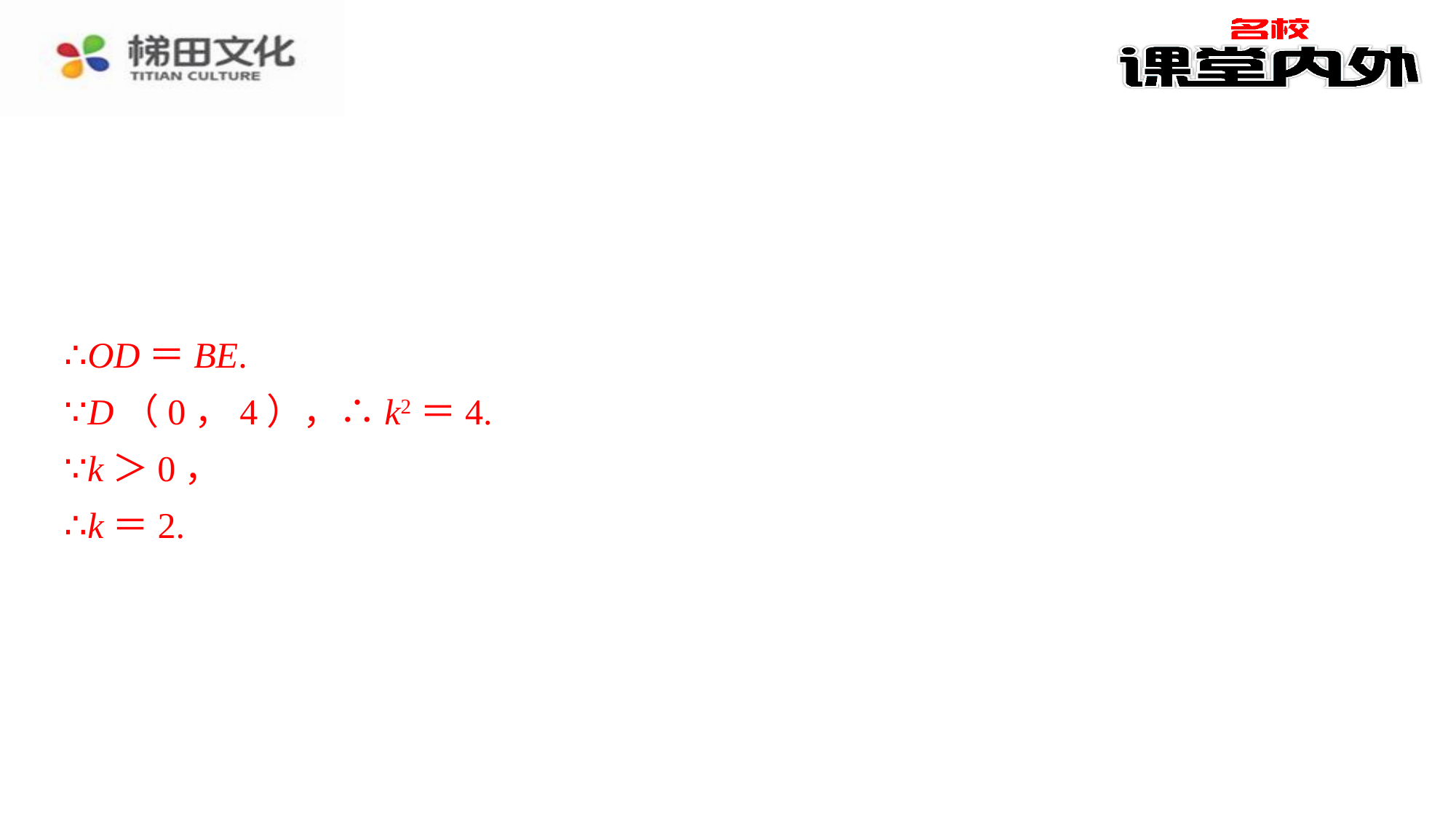

∴OD＝BE.
∴OD＝BE.⁠
∵D（0，4），∴k2＝4.⁠
∵k＞0，⁠
∴k＝2.⁠
∵D（0，4），∴k2＝4.
∵k＞0，
∴k＝2.